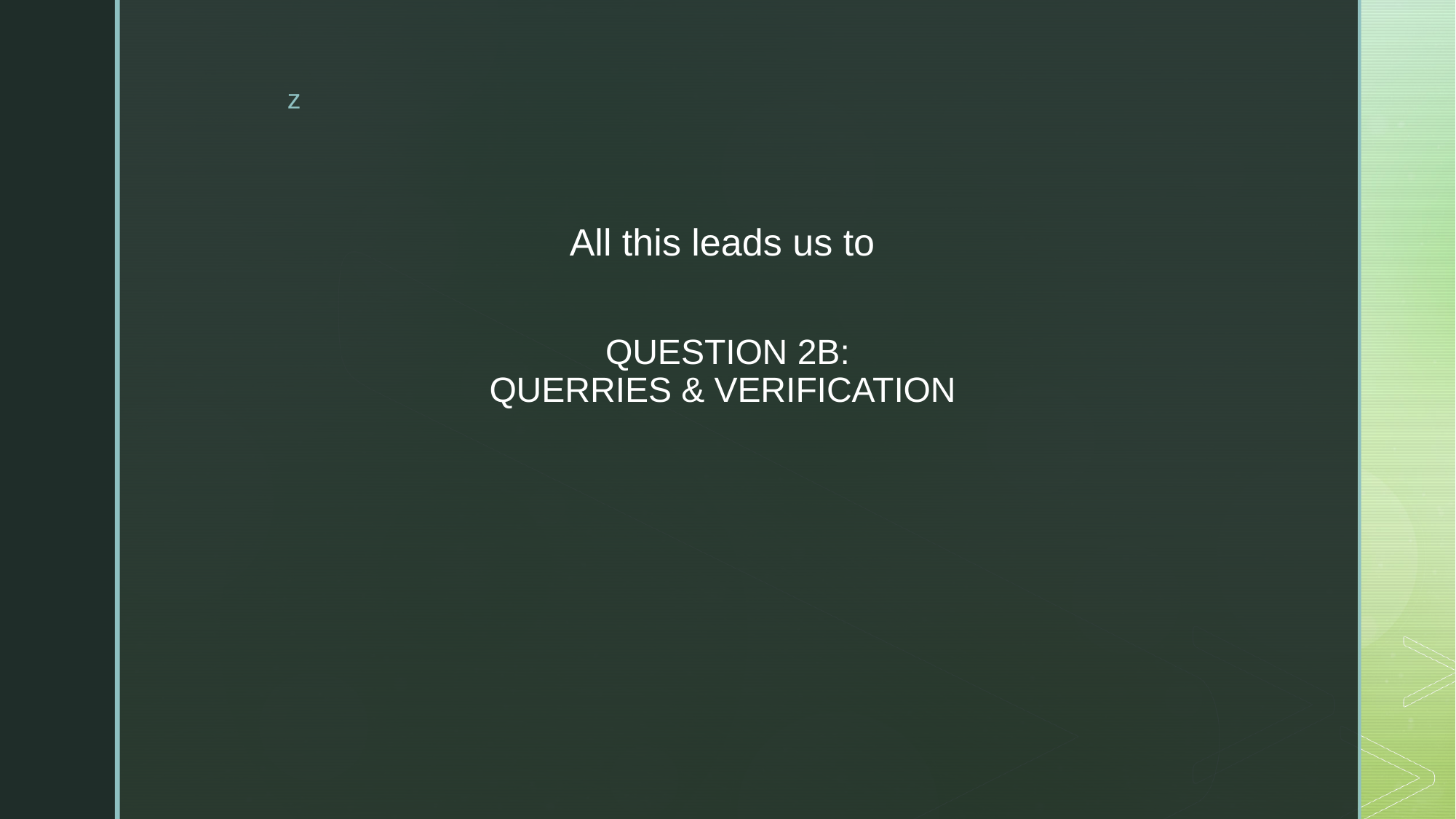

All this leads us to
# QUESTION 2B: QUERRIES & VERIFICATION